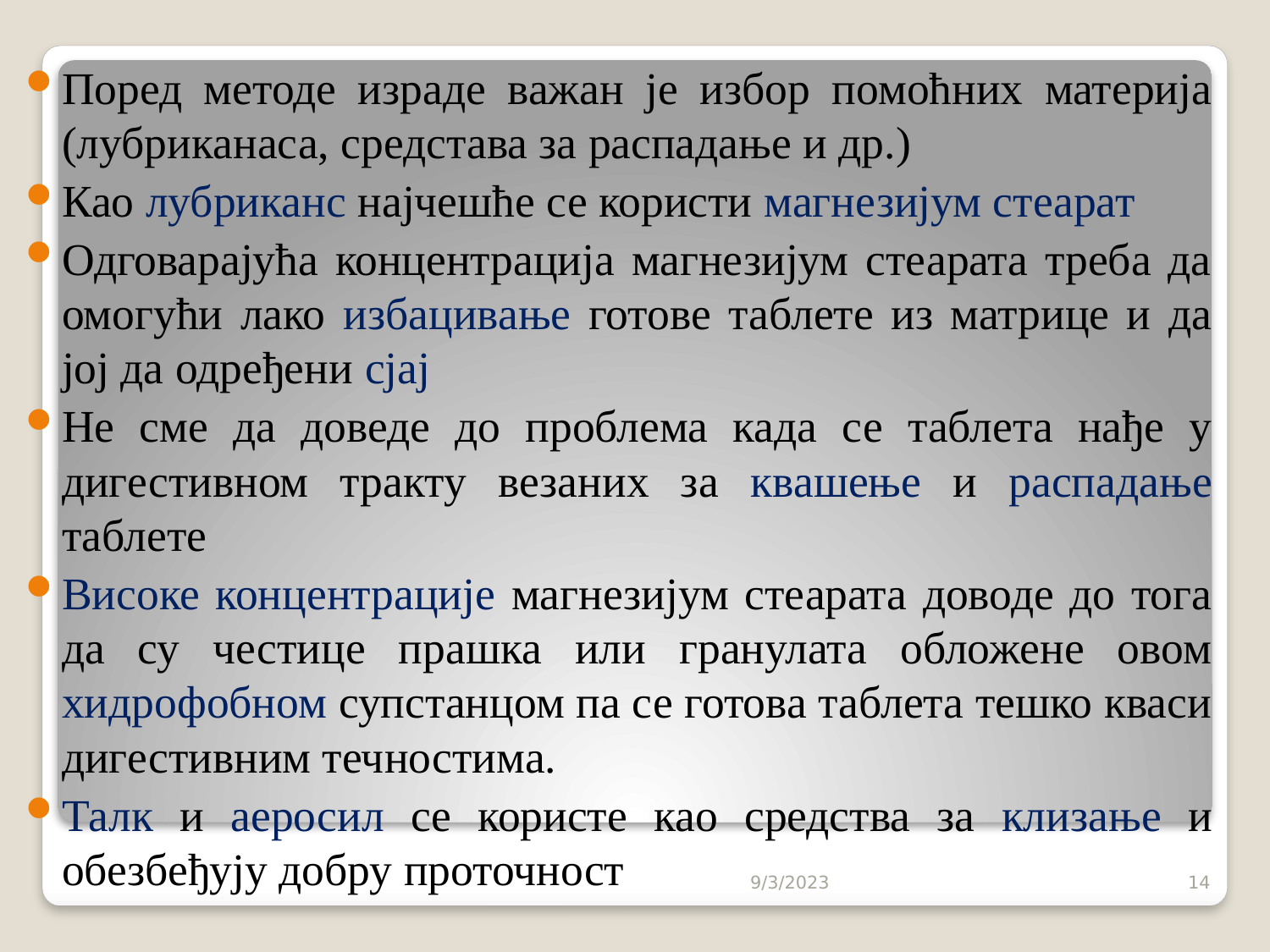

Поред методе израде важан је избор помоћних материја (лубриканаса, средстава за распадање и др.)
Као лубриканс најчешће се користи магнезијум стеарат
Одговарајућа концентрација магнезијум стеарата треба да омогући лако избацивање готове таблете из матрице и да јој да одређени сјај
Не сме да доведе до проблема када се таблета нађе у дигестивном тракту везаних за квашење и распадање таблете
Високе концентрације магнезијум стеарата доводе до тога да су честице прашка или гранулата обложене овом хидрофобном супстанцом па се готова таблета тешко кваси дигестивним течностима.
Талк и аеросил се користе као средства за клизање и обезбеђују добру проточност
9/3/2023
14